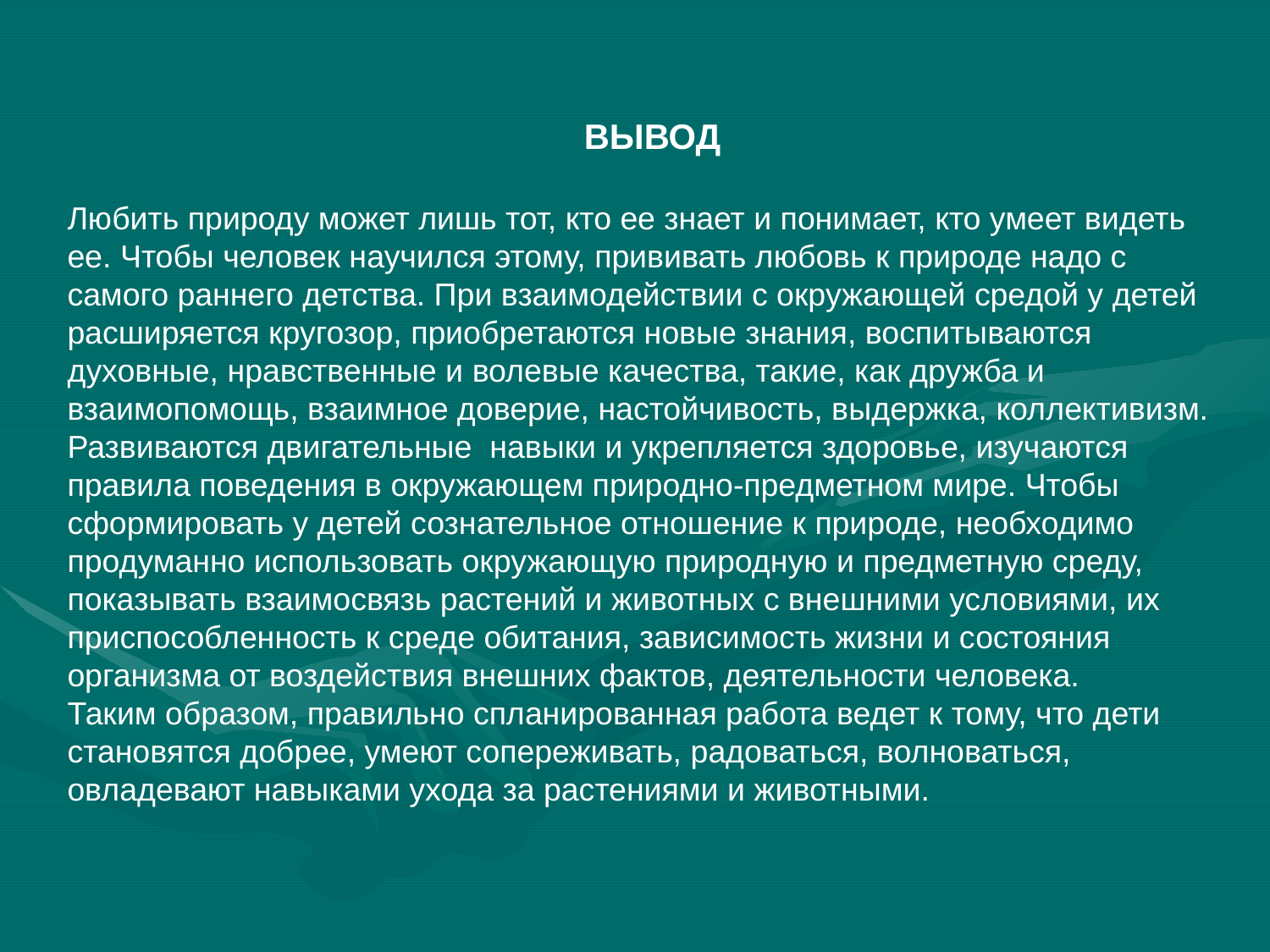

ВЫВОД

Любить природу может лишь тот, кто ее знает и понимает, кто умеет видеть ее. Чтобы человек научился этому, прививать любовь к природе надо с самого раннего детства. При взаимодействии с окружающей средой у детей расширяется кругозор, приобретаются новые знания, воспитываются духовные, нравственные и волевые качества, такие, как дружба и взаимопомощь, взаимное доверие, настойчивость, выдержка, коллективизм. Развиваются двигательные  навыки и укрепляется здоровье, изучаются правила поведения в окружающем природно-предметном мире. Чтобы сформировать у детей сознательное отношение к природе, необходимо продуманно использовать окружающую природную и предметную среду, показывать взаимосвязь растений и животных с внешними условиями, их приспособленность к среде обитания, зависимость жизни и состояния организма от воздействия внешних фактов, деятельности человека.
Таким образом, правильно спланированная работа ведет к тому, что дети становятся добрее, умеют сопереживать, радоваться, волноваться, овладевают навыками ухода за растениями и животными.